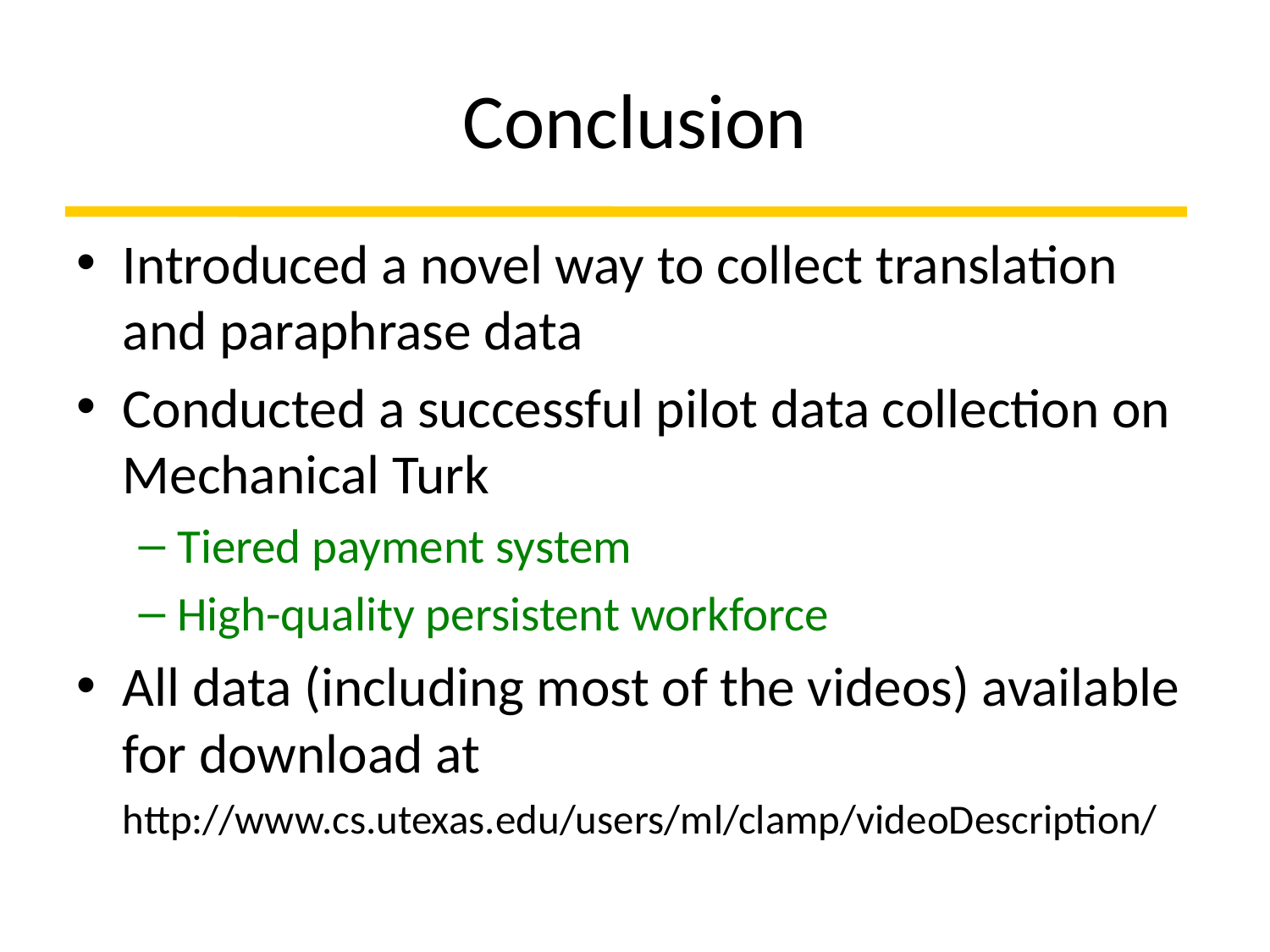

# Conclusion

Introduced a novel way to collect translation and paraphrase data
Conducted a successful pilot data collection on Mechanical Turk
Tiered payment system
High-quality persistent workforce
All data (including most of the videos) available for download at
     http://www.cs.utexas.edu/users/ml/clamp/videoDescription/